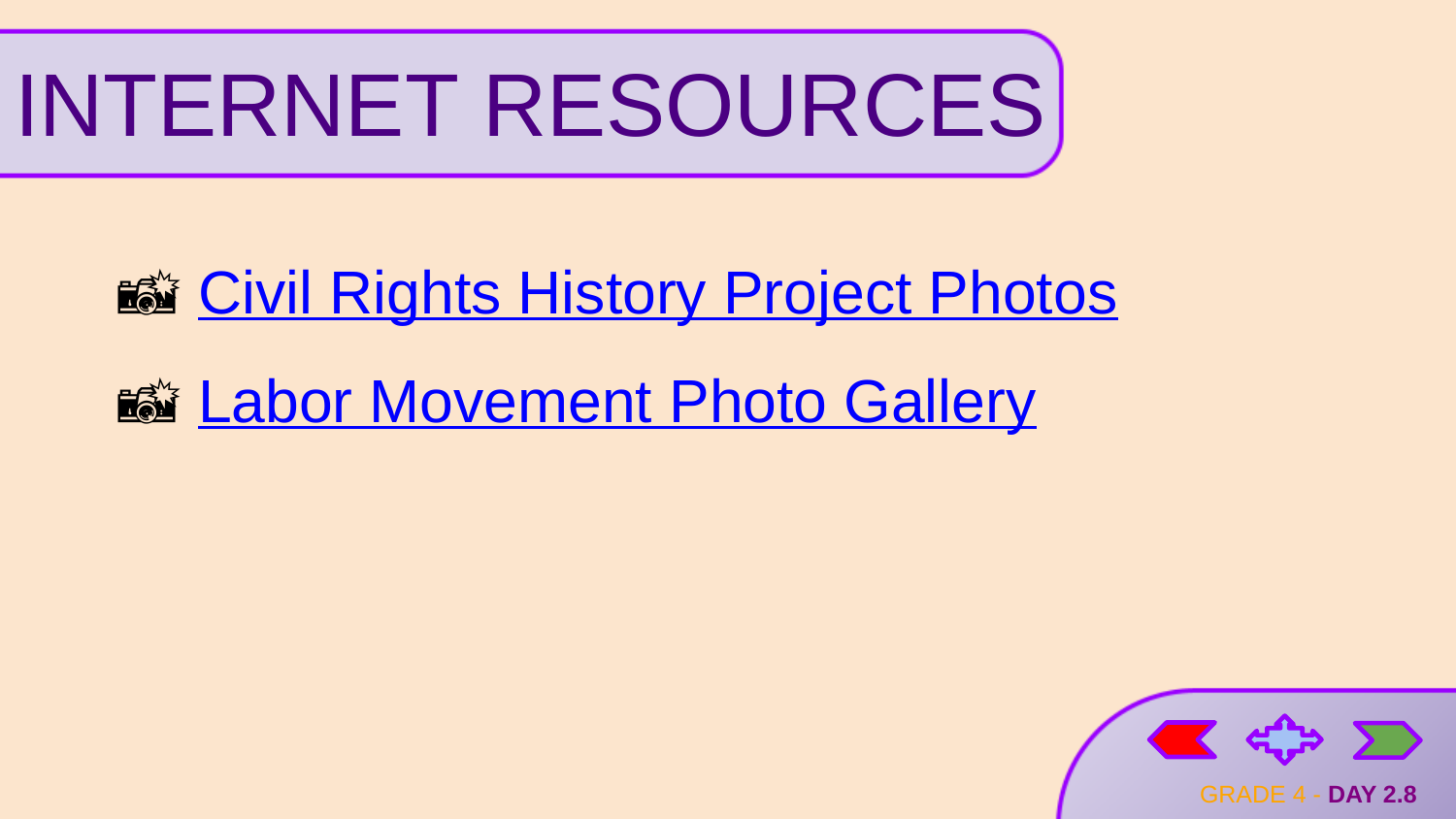

# INTERNET RESOURCES
📸 Civil Rights History Project Photos
📸 Labor Movement Photo Gallery

GRADE 4 - DAY 2.8